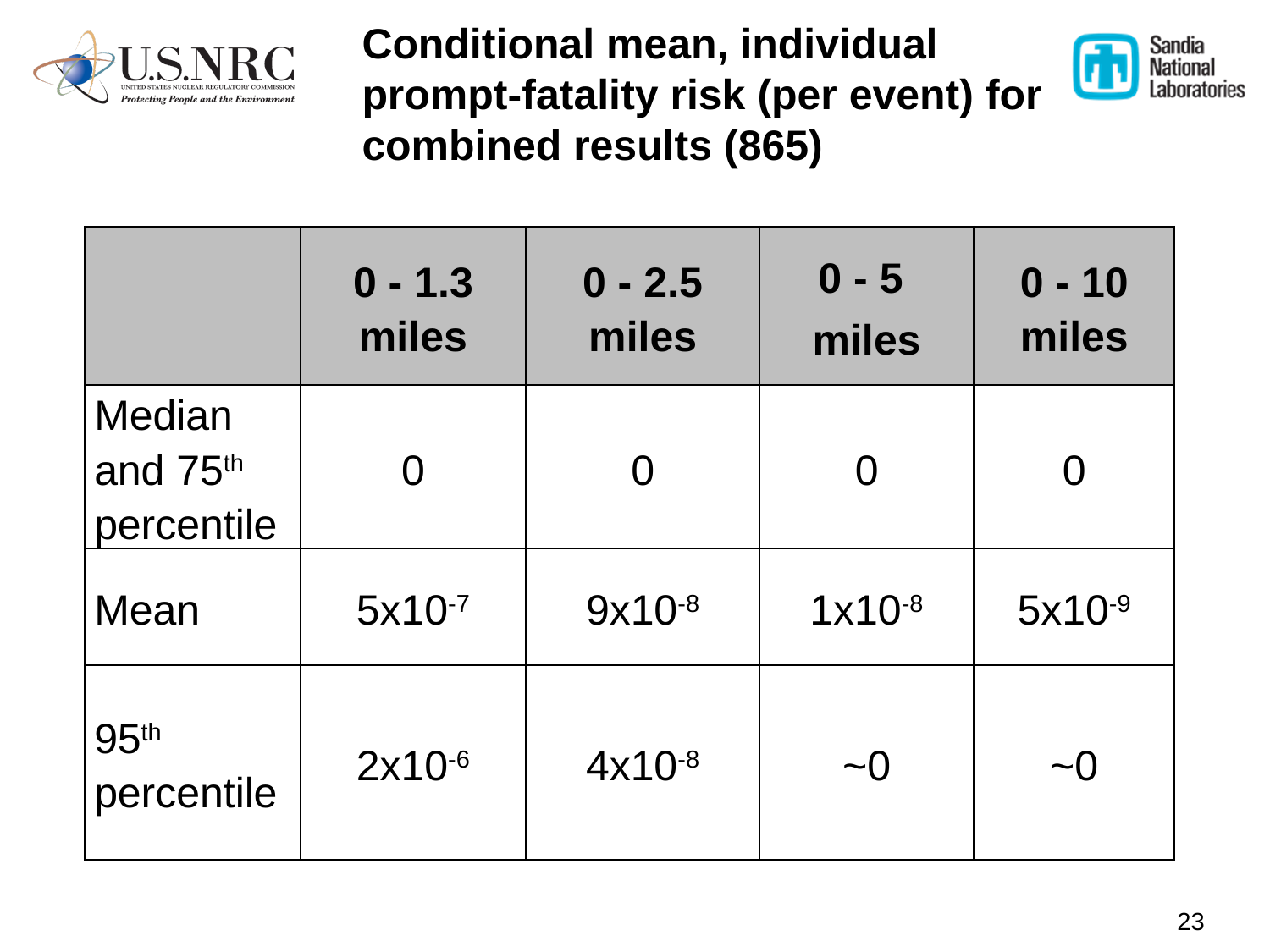

# Conditional mean, individual prompt-fatality risk (per event) for combined results (865)
|  | 0 - 1.3 miles | 0 - 2.5 miles | 0 - 5 miles | 0 - 10 miles |
| --- | --- | --- | --- | --- |
| Median and 75th percentile | 0 | 0 | 0 | 0 |
| Mean | 5x10-7 | 9x10-8 | 1x10-8 | 5x10-9 |
| 95th percentile | 2x10-6 | 4x10-8 | ~0 | ~0 |
23